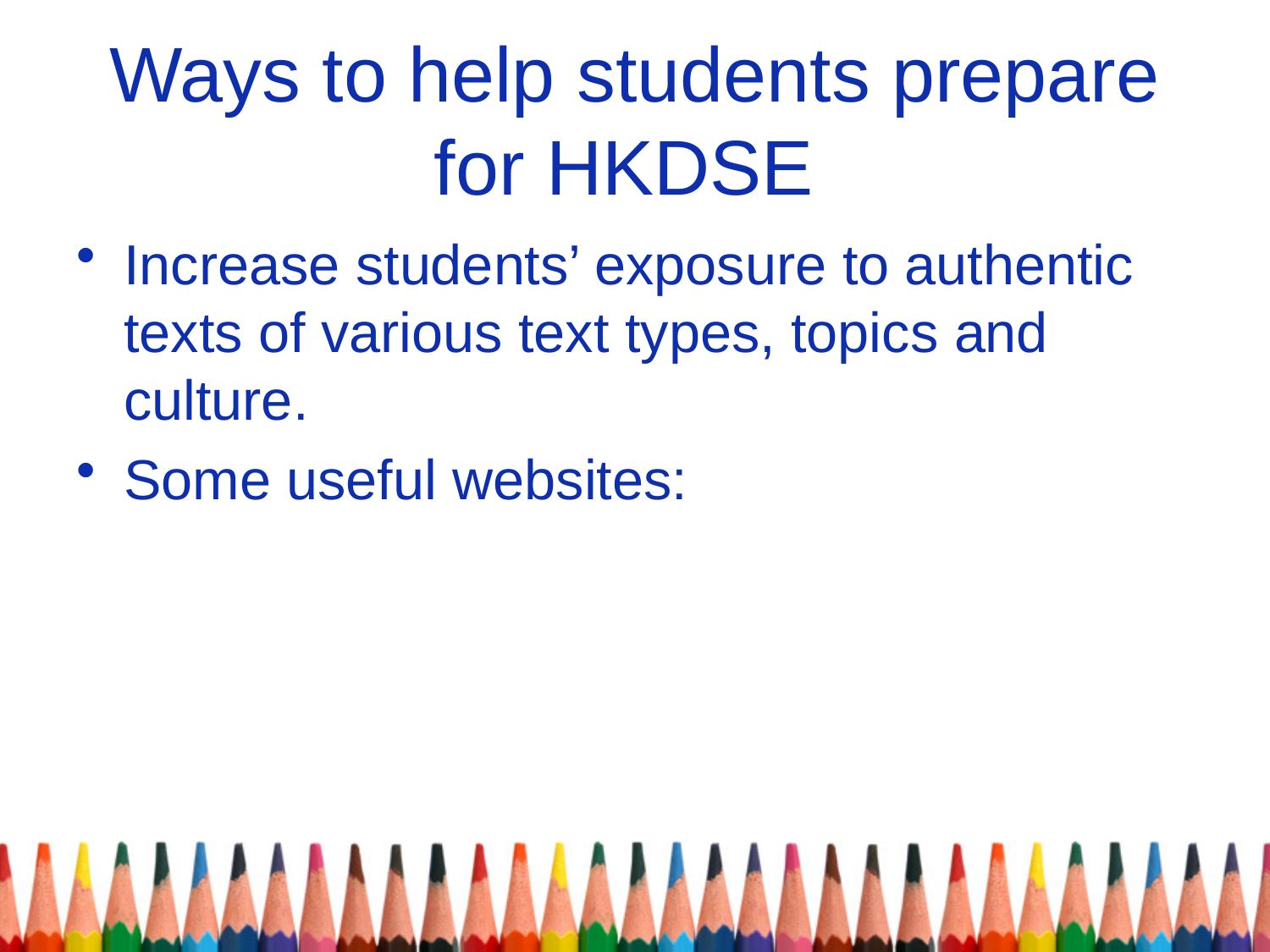

# Ways to help students prepare for HKDSE
Increase students’ exposure to authentic texts of various text types, topics and culture.
Some useful websites: